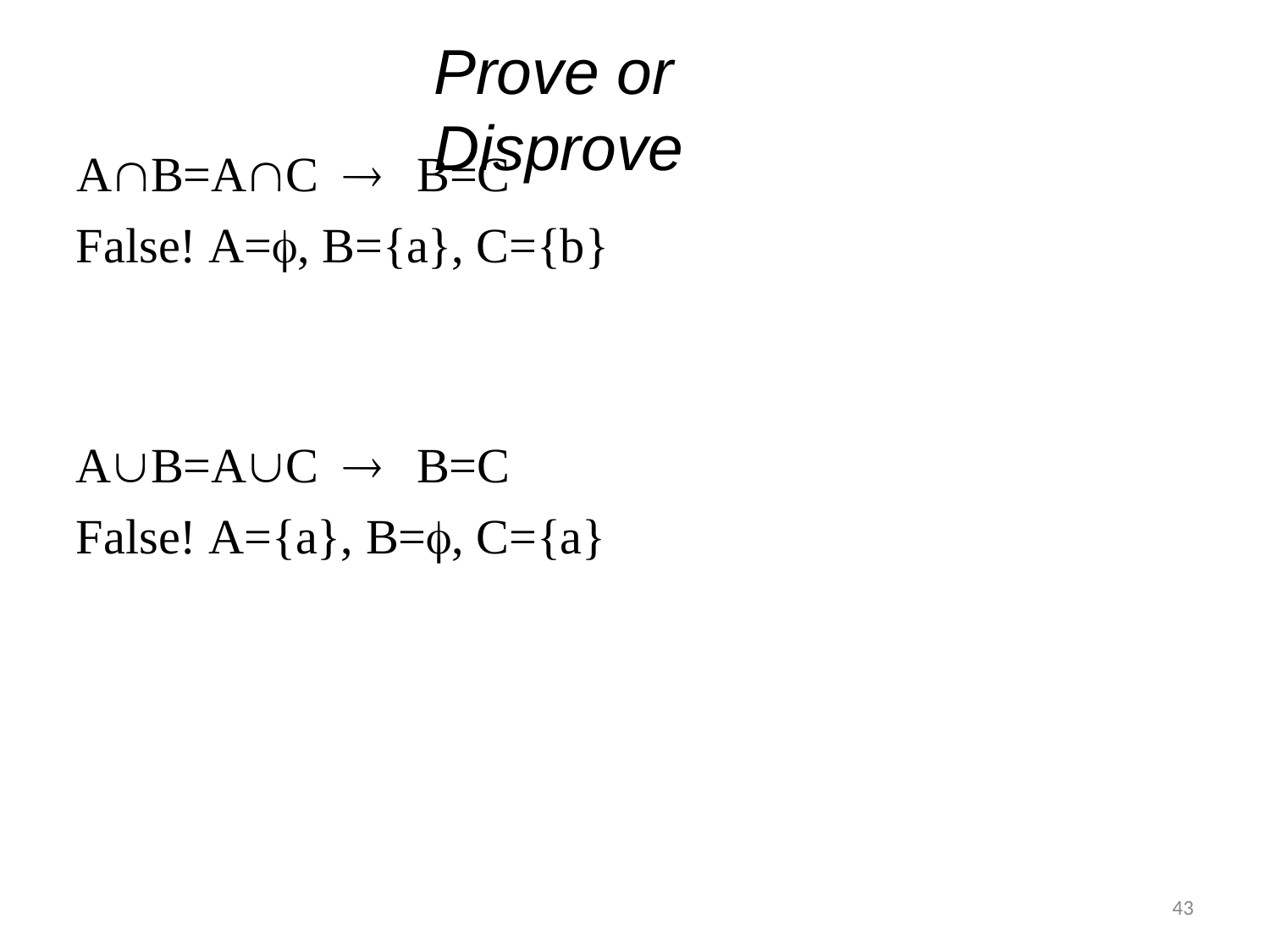

# Prove or Disprove
A∩B=A∩C	→	B=C
False! A=φ, B={a}, C={b}

A∪B=A∪C	→	B=C
False! A={a}, B=φ, C={a}
43